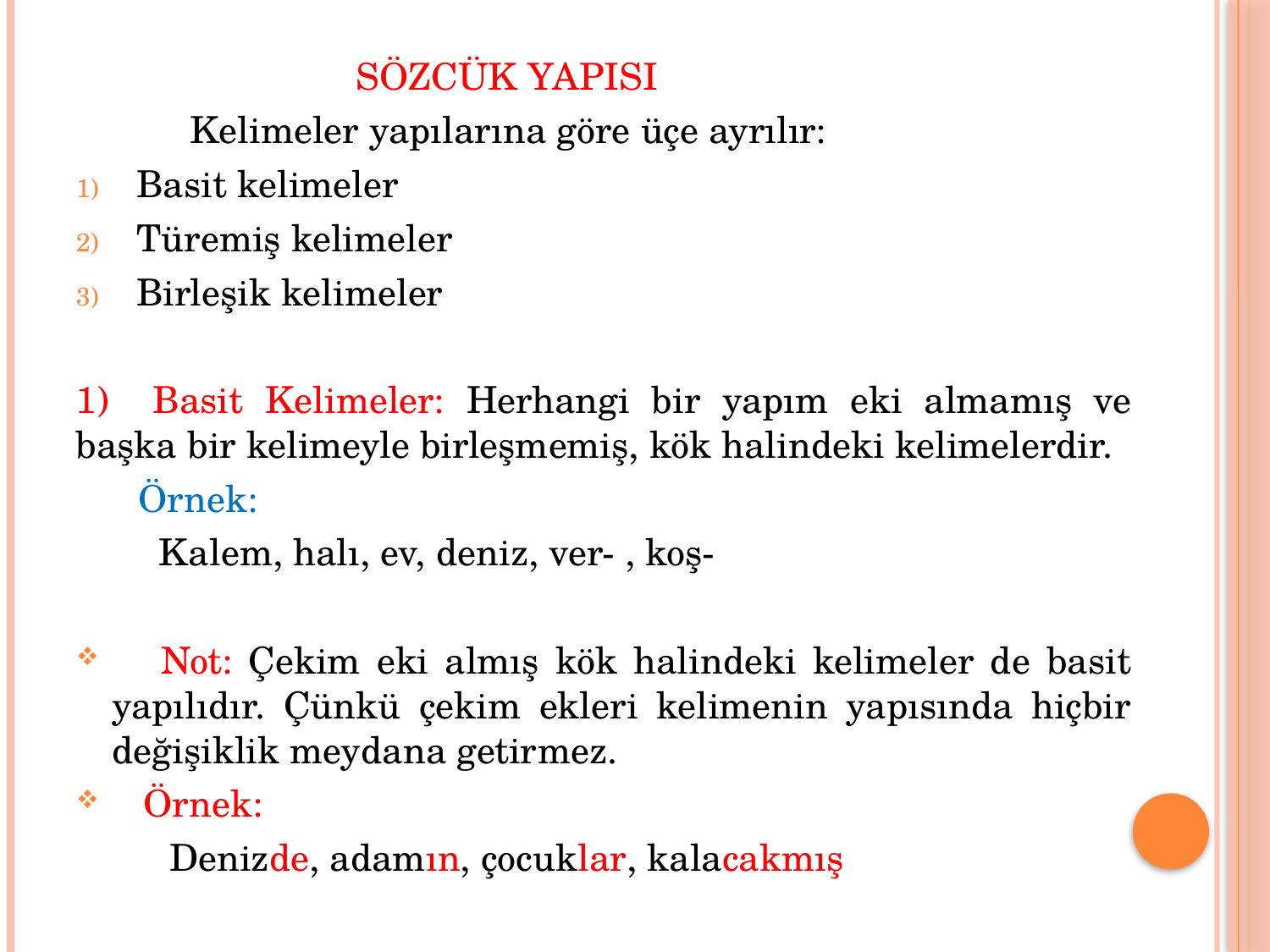

SÖZCÜK YAPISI
           Kelimeler yapılarına göre üçe ayrılır:
Basit kelimeler
Türemiş kelimeler
Birleşik kelimeler

1)  Basit Kelimeler: Herhangi bir yapım eki almamış ve başka bir kelimeyle birleşmemiş, kök halindeki kelimelerdir.
      Örnek:
        Kalem, halı, ev, deniz, ver- , koş-

   Not: Çekim eki almış kök halindeki kelimeler de basit yapılıdır. Çünkü çekim ekleri kelimenin yapısında hiçbir değişiklik meydana getirmez.
   Örnek:
         Denizde, adamın, çocuklar, kalacakmış